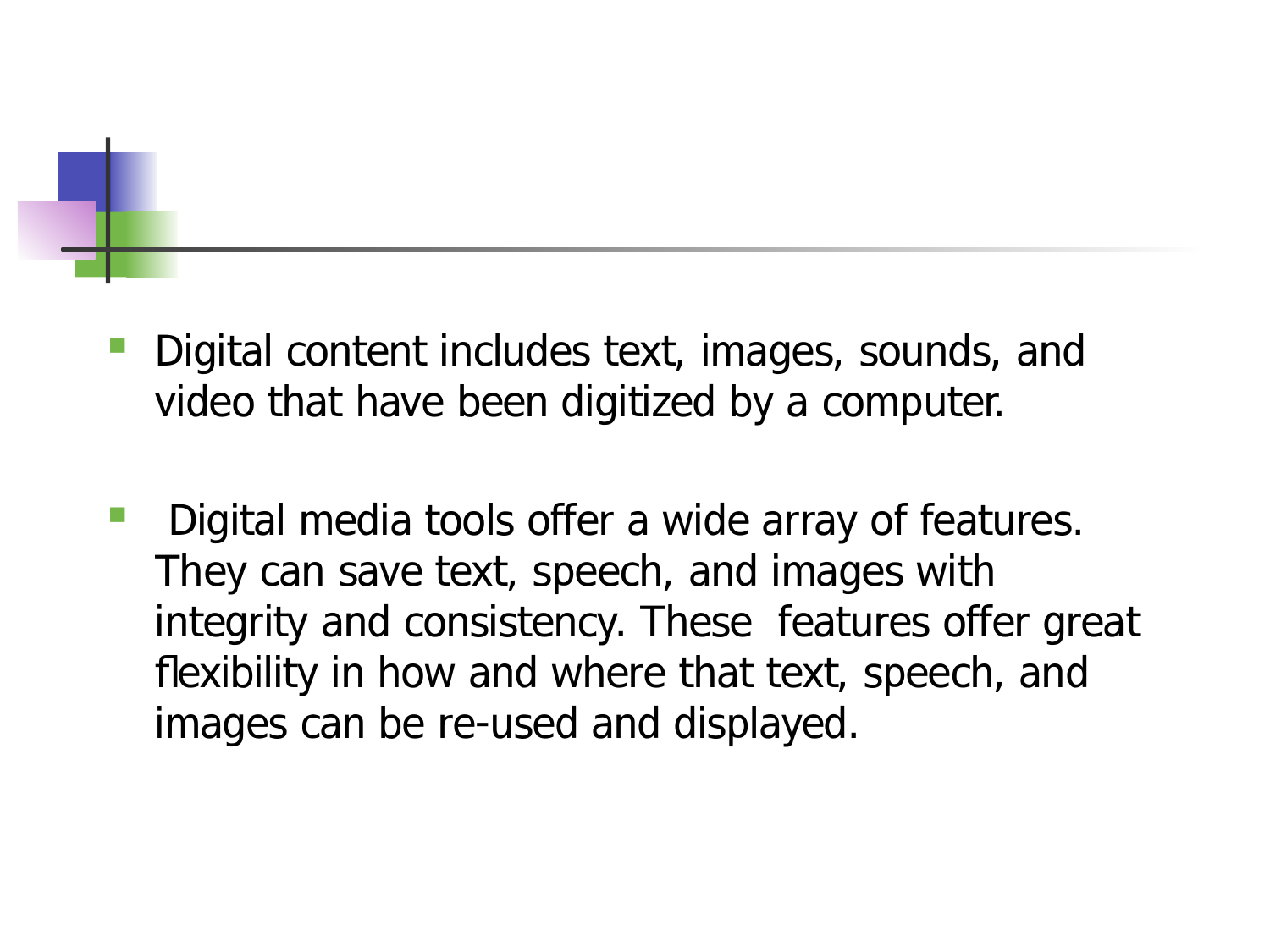

Digital content includes text, images, sounds, and video that have been digitized by a computer.

 Digital media tools offer a wide array of features. They can save text, speech, and images with integrity and consistency. These  features offer great flexibility in how and where that text, speech, and images can be re-used and displayed.